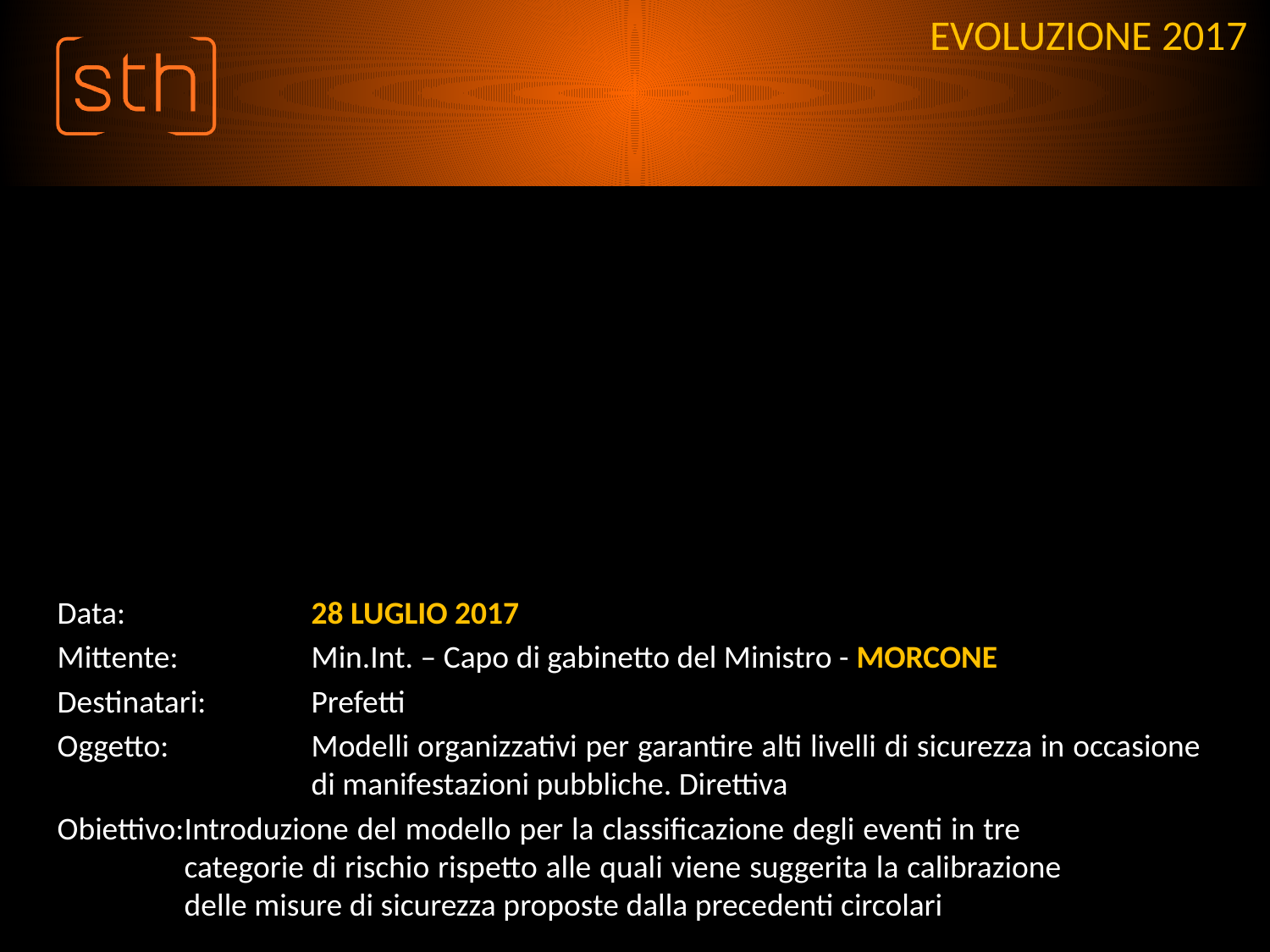

# EVOLUZIONE 2017

Data:		28 LUGLIO 2017
Mittente:		Min.Int. – Capo di gabinetto del Ministro - MORCONE
Destinatari:	Prefetti
Oggetto:		Modelli organizzativi per garantire alti livelli di sicurezza in occasione 			di manifestazioni pubbliche. Direttiva
Obiettivo:	Introduzione del modello per la classificazione degli eventi in tre 			categorie di rischio rispetto alle quali viene suggerita la calibrazione 			delle misure di sicurezza proposte dalla precedenti circolari